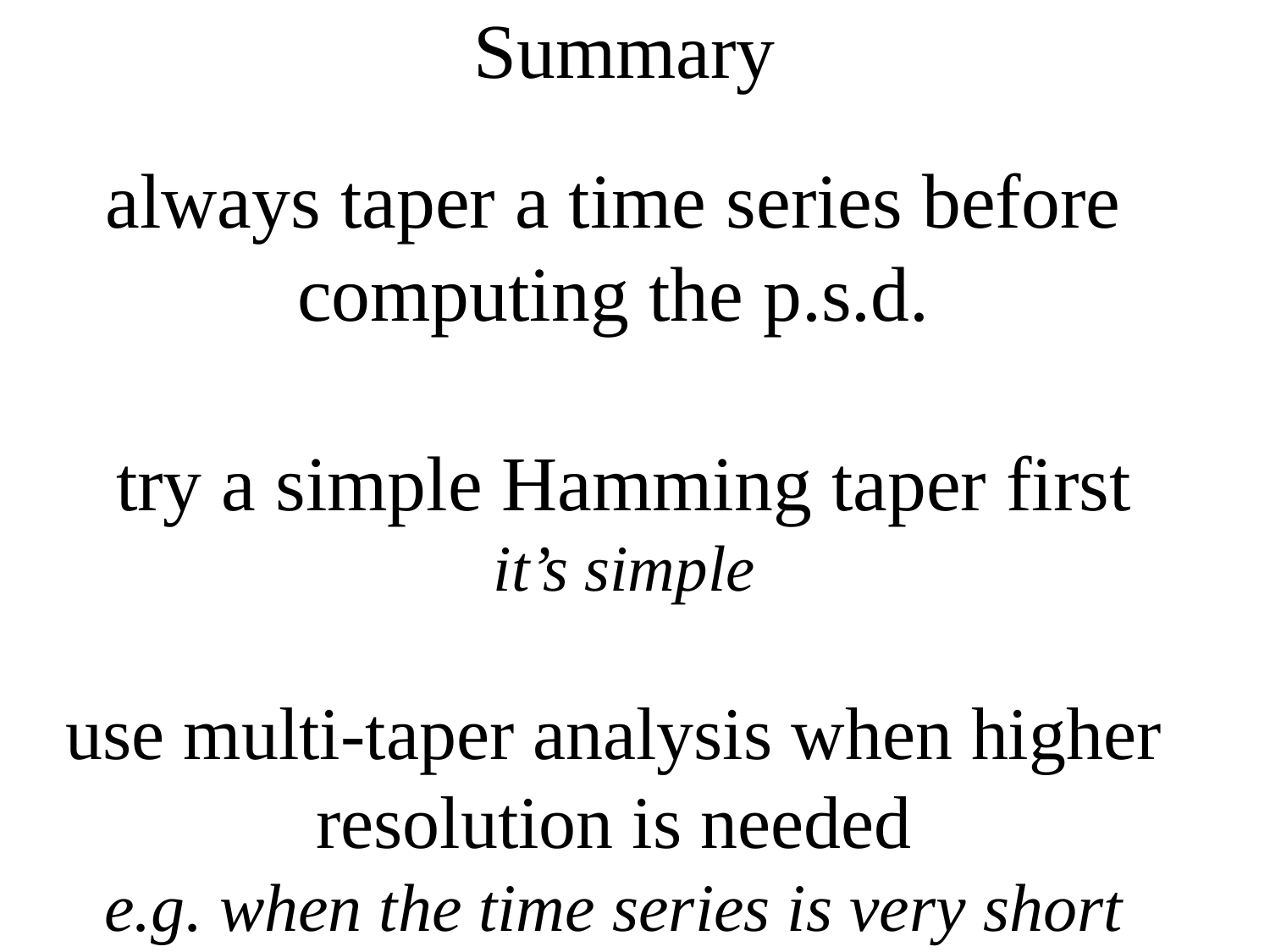

# Summary
always taper a time series before computing the p.s.d.
try a simple Hamming taper first
it’s simple
use multi-taper analysis when higher resolution is needed
e.g. when the time series is very short